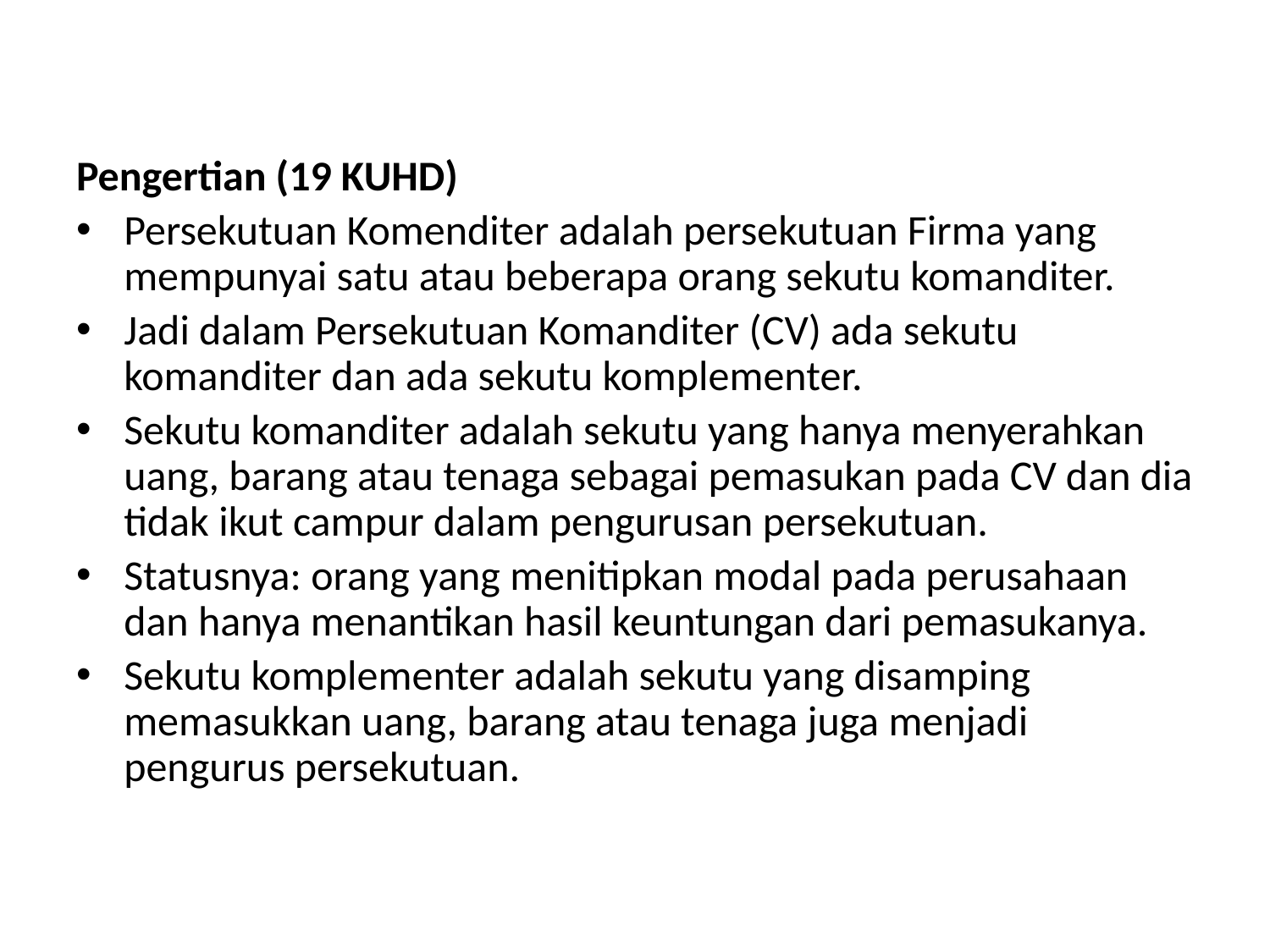

Pengertian (19 KUHD)
Persekutuan Komenditer adalah persekutuan Firma yang mempunyai satu atau beberapa orang sekutu komanditer.
Jadi dalam Persekutuan Komanditer (CV) ada sekutu komanditer dan ada sekutu komplementer.
Sekutu komanditer adalah sekutu yang hanya menyerahkan uang, barang atau tenaga sebagai pemasukan pada CV dan dia tidak ikut campur dalam pengurusan persekutuan.
Statusnya: orang yang menitipkan modal pada perusahaan dan hanya menantikan hasil keuntungan dari pemasukanya.
Sekutu komplementer adalah sekutu yang disamping memasukkan uang, barang atau tenaga juga menjadi pengurus persekutuan.